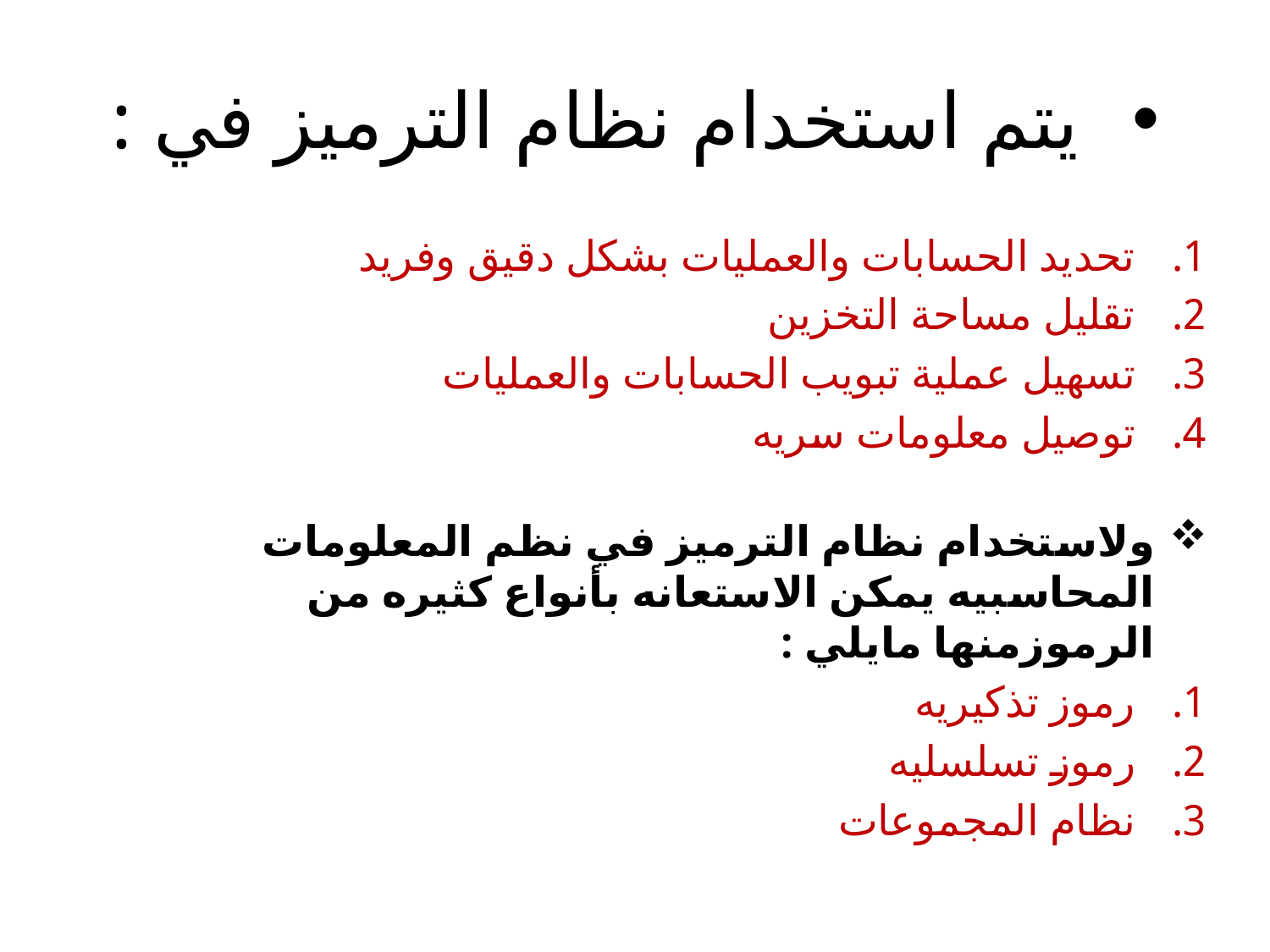

# يتم استخدام نظام الترميز في :
تحديد الحسابات والعمليات بشكل دقيق وفريد
تقليل مساحة التخزين
تسهيل عملية تبويب الحسابات والعمليات
توصيل معلومات سريه

ولاستخدام نظام الترميز في نظم المعلومات المحاسبيه يمكن الاستعانه بأنواع كثيره من الرموزمنها مايلي :
رموز تذكيريه
رموز تسلسليه
نظام المجموعات